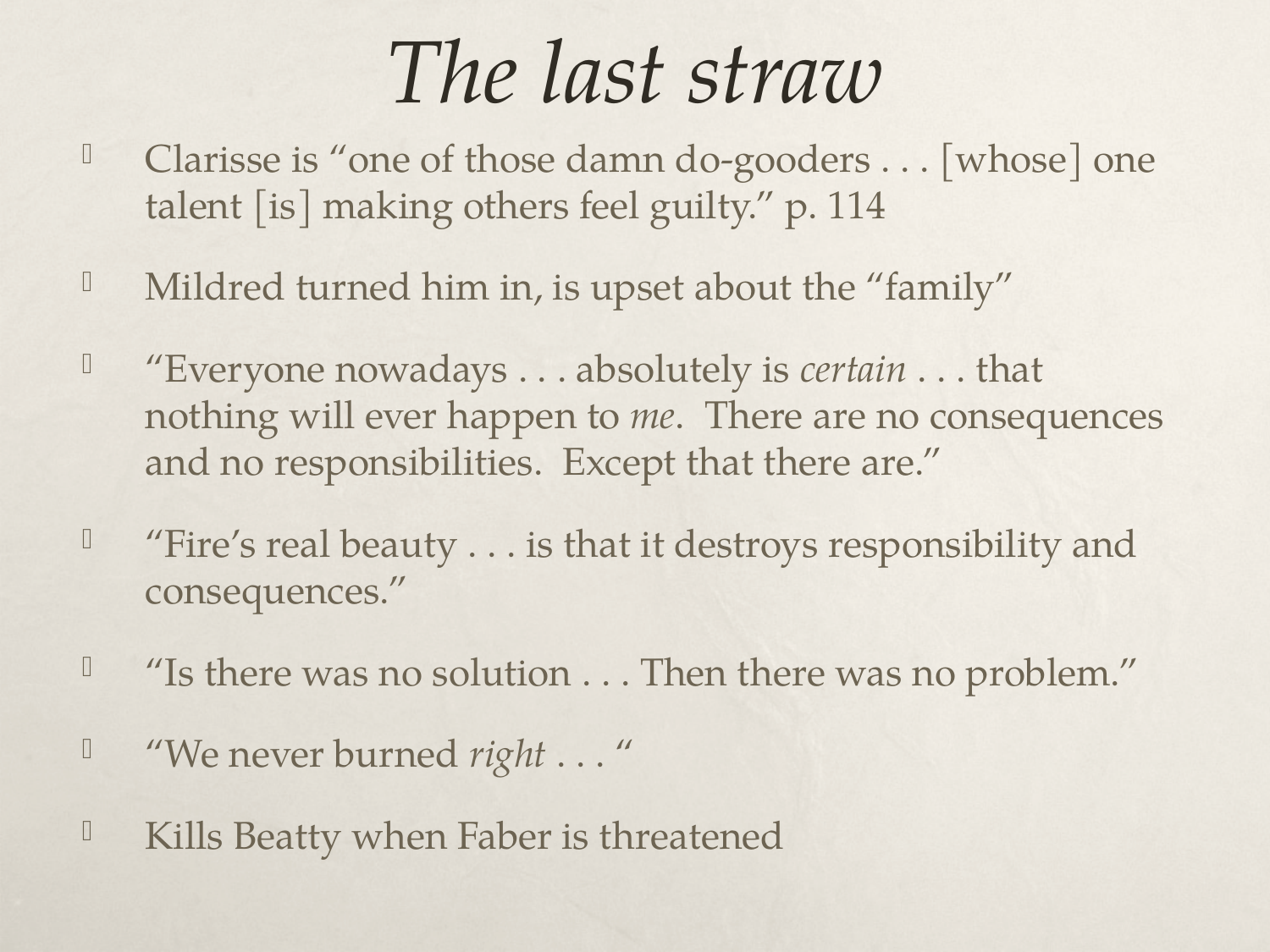

# The last straw
Clarisse is “one of those damn do-gooders . . . [whose] one talent [is] making others feel guilty.” p. 114
Mildred turned him in, is upset about the “family”
“Everyone nowadays . . . absolutely is certain . . . that nothing will ever happen to me.  There are no consequences and no responsibilities.  Except that there are.”
“Fire’s real beauty . . . is that it destroys responsibility and consequences.”
“Is there was no solution . . . Then there was no problem.”
“We never burned right . . . “
Kills Beatty when Faber is threatened